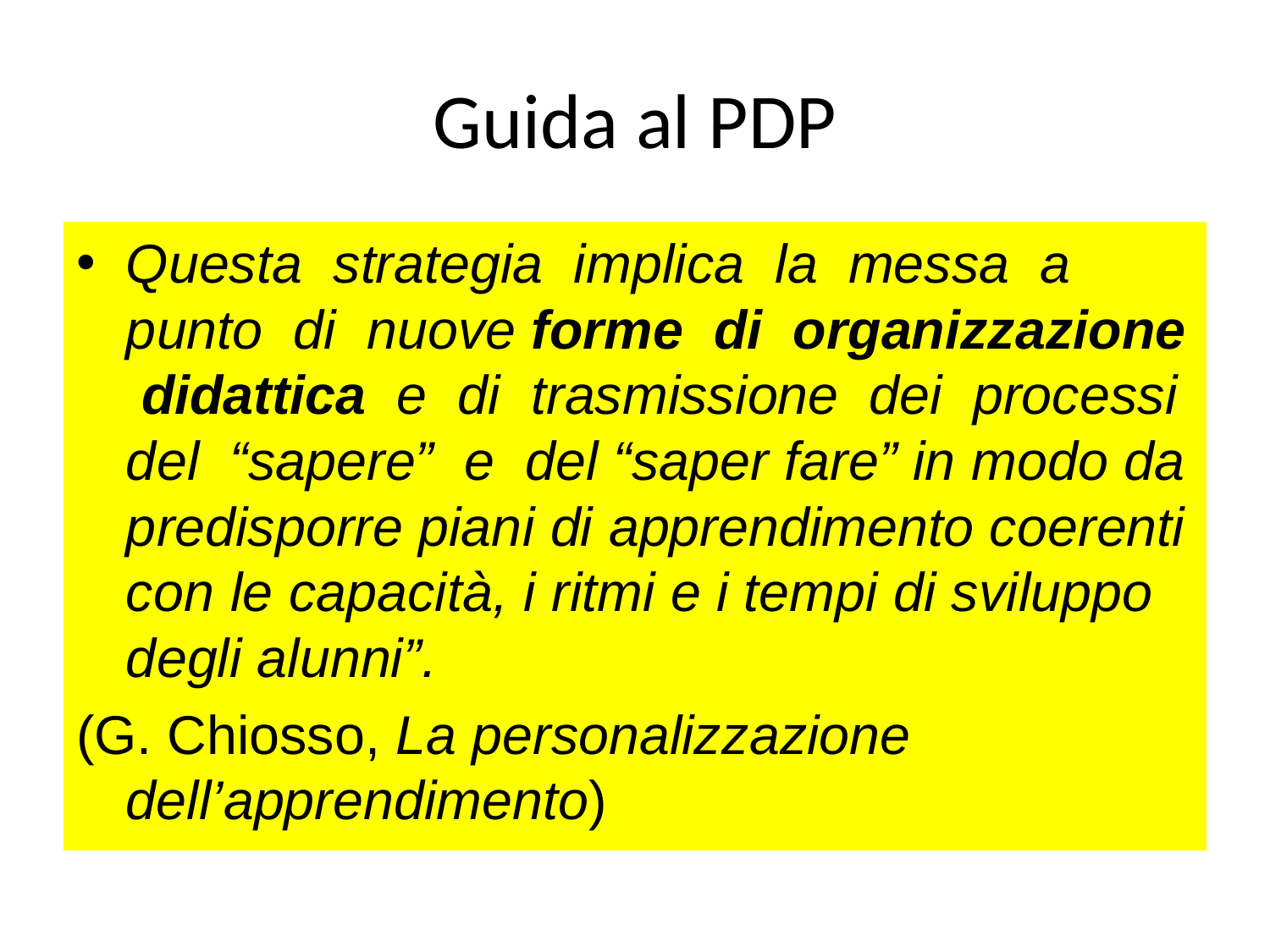

# Guida al PDP
Questa  strategia  implica  la  messa  a  punto  di  nuove forme  di  organizzazione  didattica  e  di  trasmissione  dei  processi  del  “sapere”  e  del “saper fare” in modo da predisporre piani di apprendimento coerenti con le capacità, i ritmi e i tempi di sviluppo degli alunni”.
(G. Chiosso, La personalizzazione dell’apprendimento)